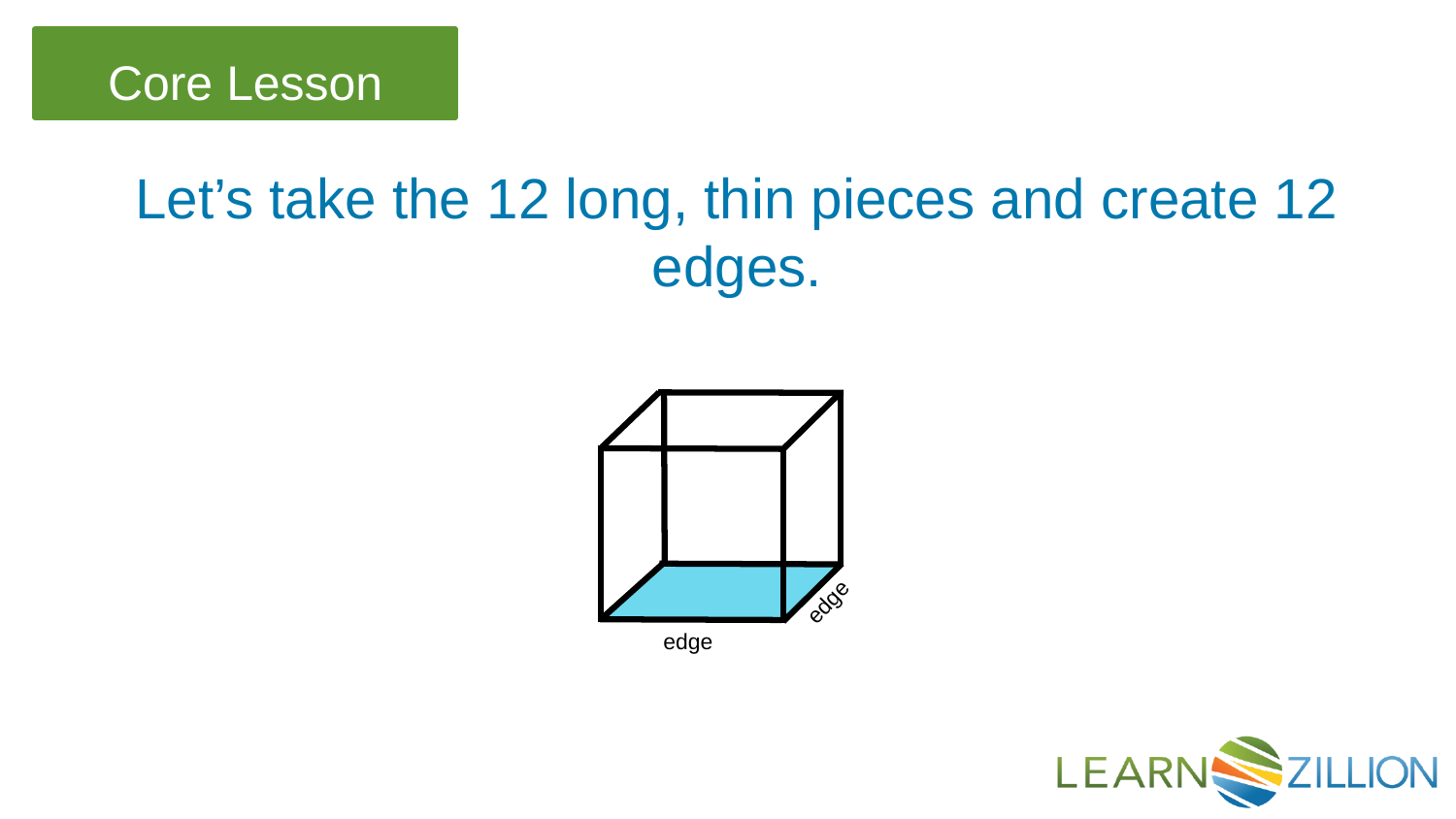

Let’s take the 12 long, thin pieces and create 12 edges.

edge
edge